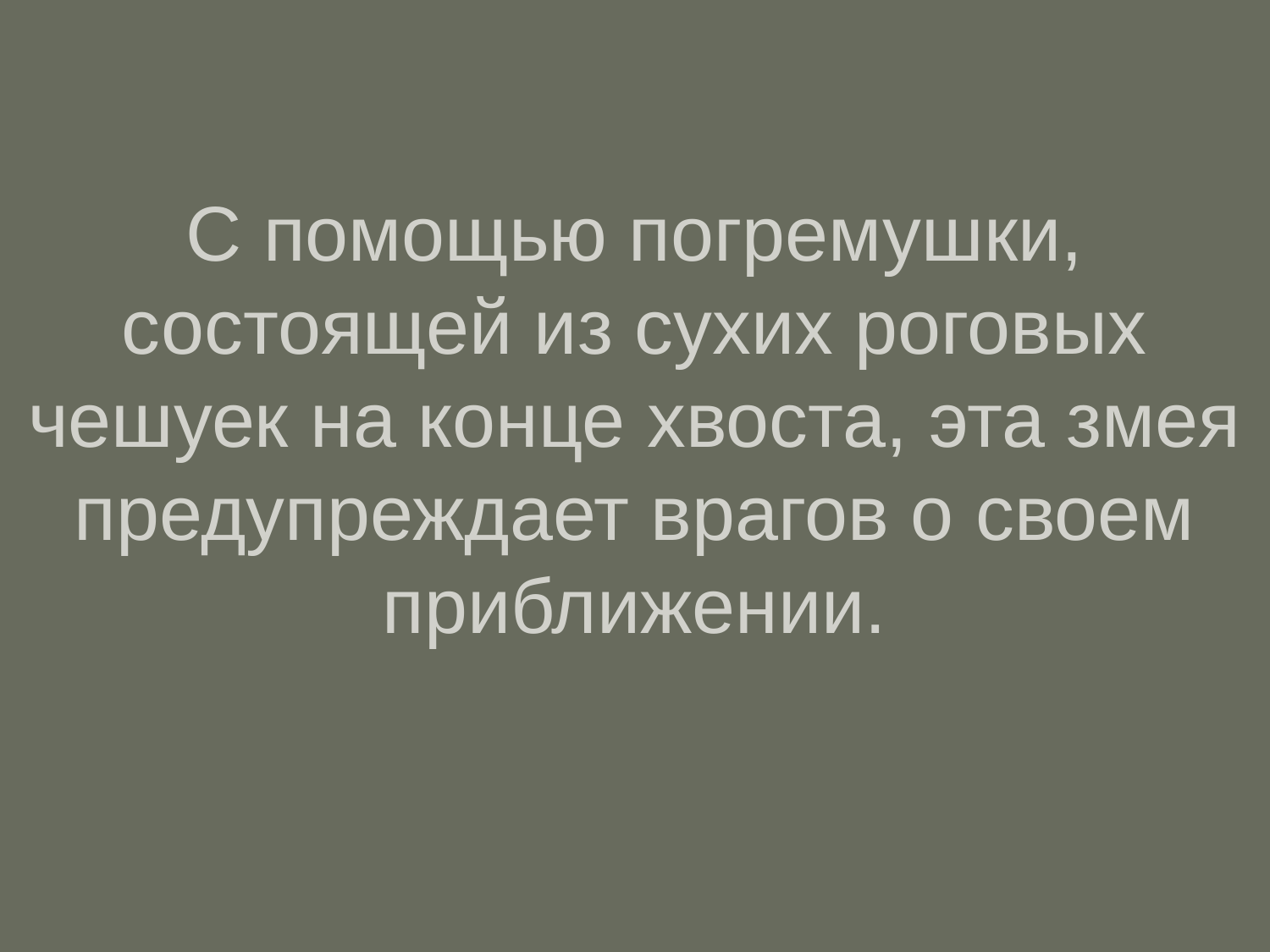

# С помощью погремушки, состоящей из сухих роговых чешуек на конце хвоста, эта змея предупреждает врагов о своем приближении.